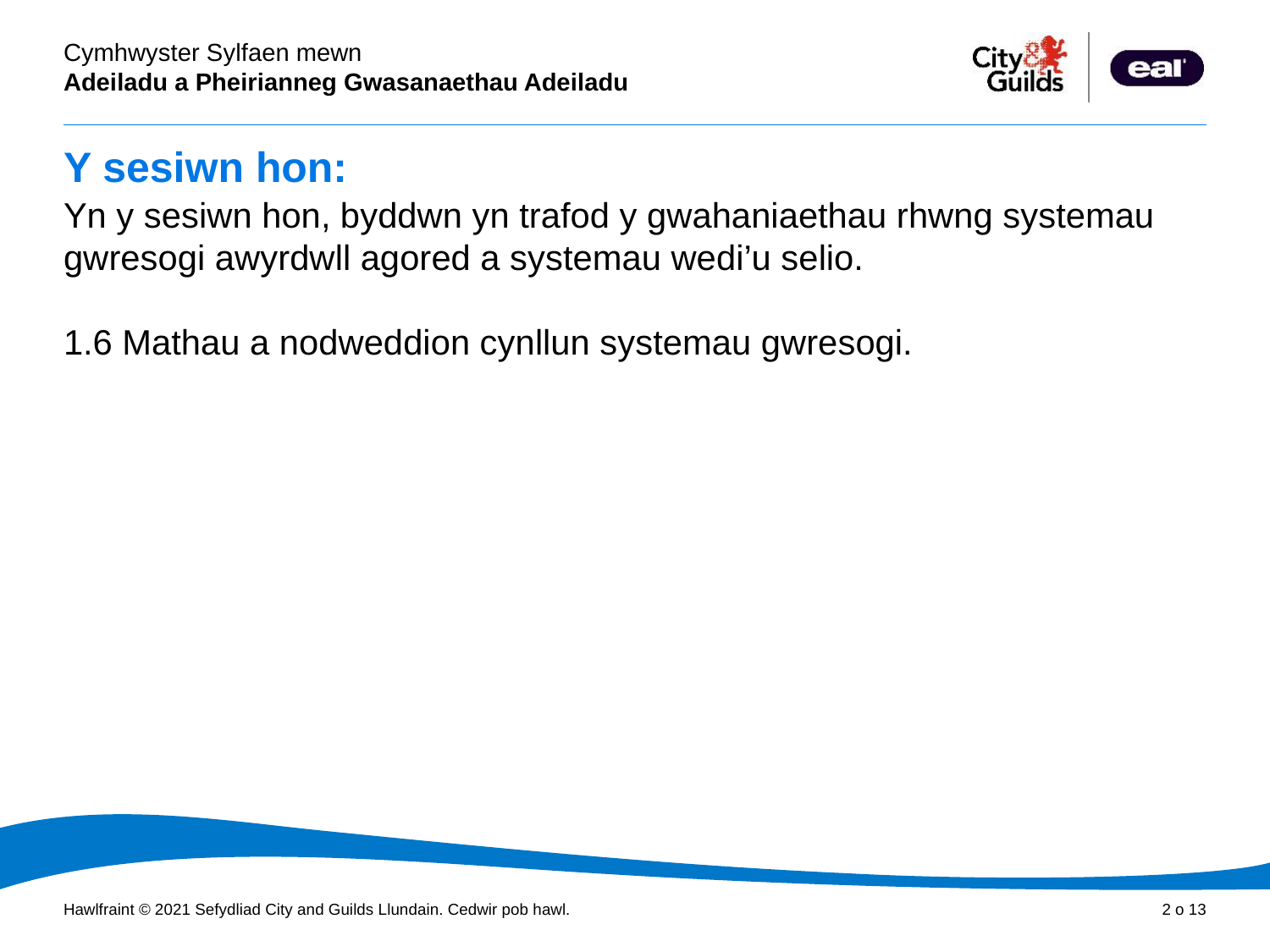

# Y sesiwn hon:
Yn y sesiwn hon, byddwn yn trafod y gwahaniaethau rhwng systemau gwresogi awyrdwll agored a systemau wedi’u selio.

1.6 Mathau a nodweddion cynllun systemau gwresogi.